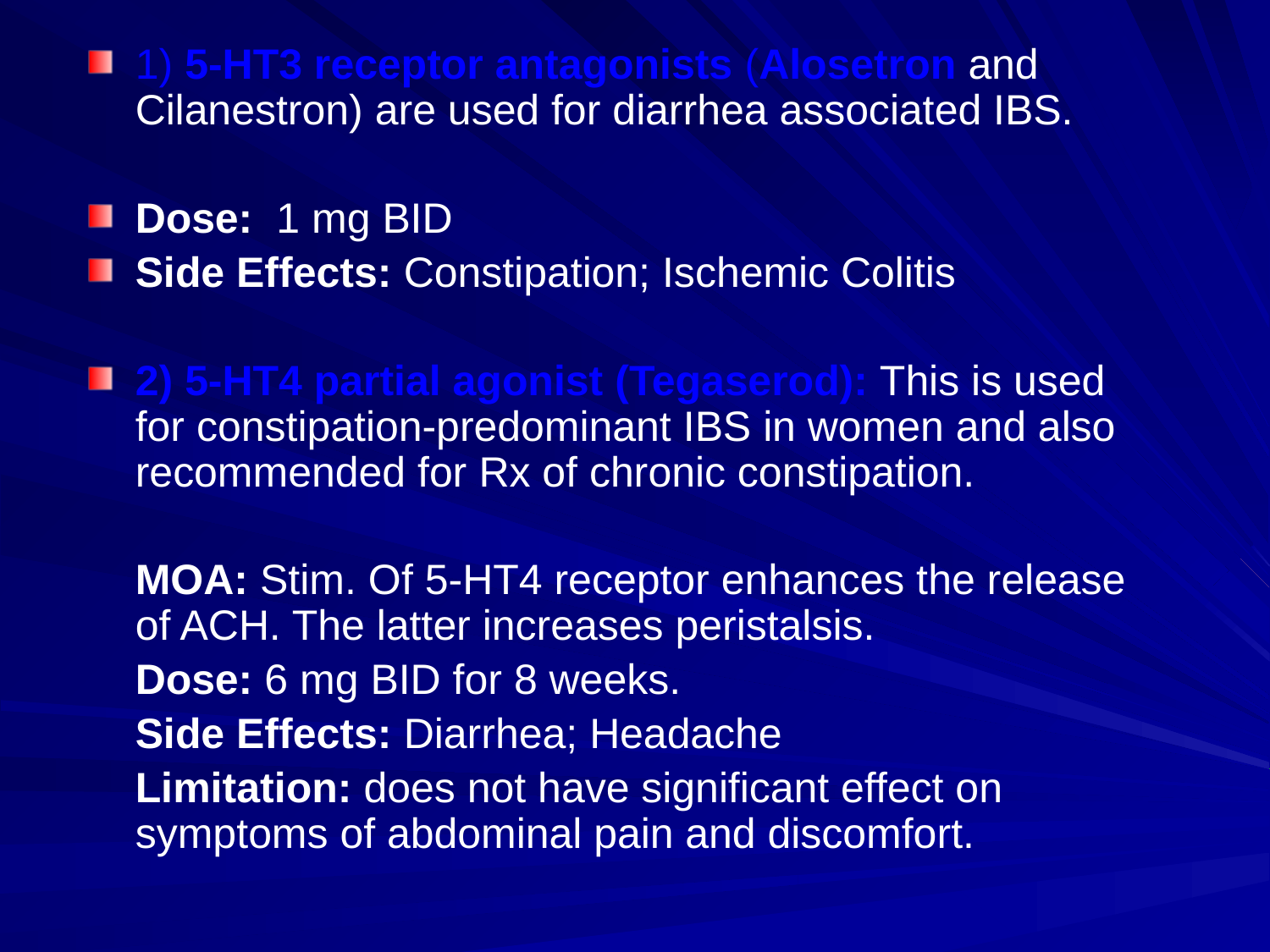

1) 5-HT3 receptor antagonists (Alosetron and Cilanestron) are used for diarrhea associated IBS.

Dose:  1 mg BID
Side Effects: Constipation; Ischemic Colitis

2) 5-HT4 partial agonist (Tegaserod): This is used for constipation-predominant IBS in women and also recommended for Rx of chronic constipation.

	MOA: Stim. Of 5-HT4 receptor enhances the release of ACH. The latter increases peristalsis.
	Dose: 6 mg BID for 8 weeks.
	Side Effects: Diarrhea; Headache
	Limitation: does not have significant effect on symptoms of abdominal pain and discomfort.